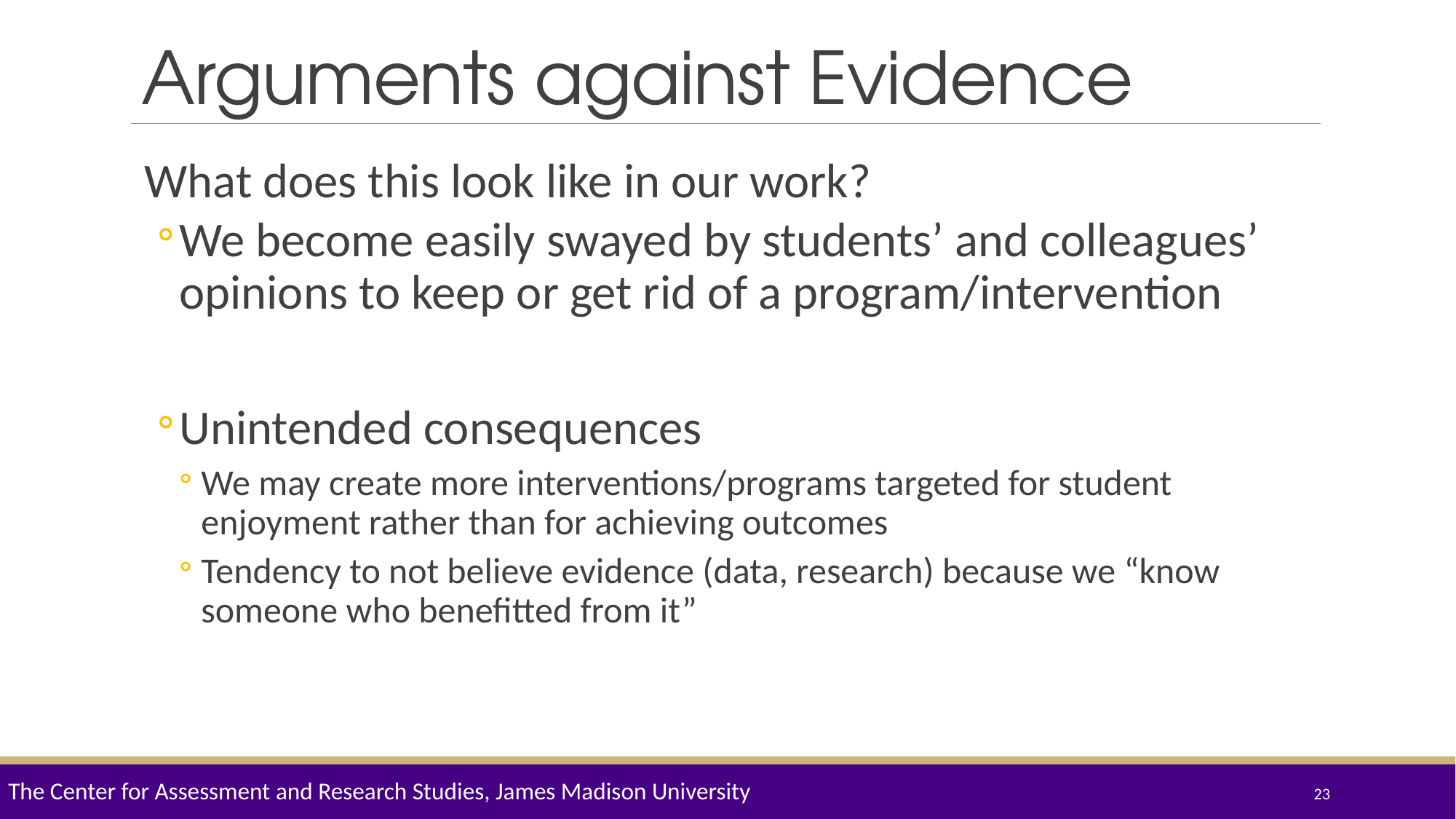

# Arguments against Evidence
What does this look like in our work?
We become easily swayed by students’ and colleagues’ opinions to keep or get rid of a program/intervention

Unintended consequences
We may create more interventions/programs targeted for student enjoyment rather than for achieving outcomes
Tendency to not believe evidence (data, research) because we “know someone who benefitted from it”

The Center for Assessment and Research Studies, James Madison University
23